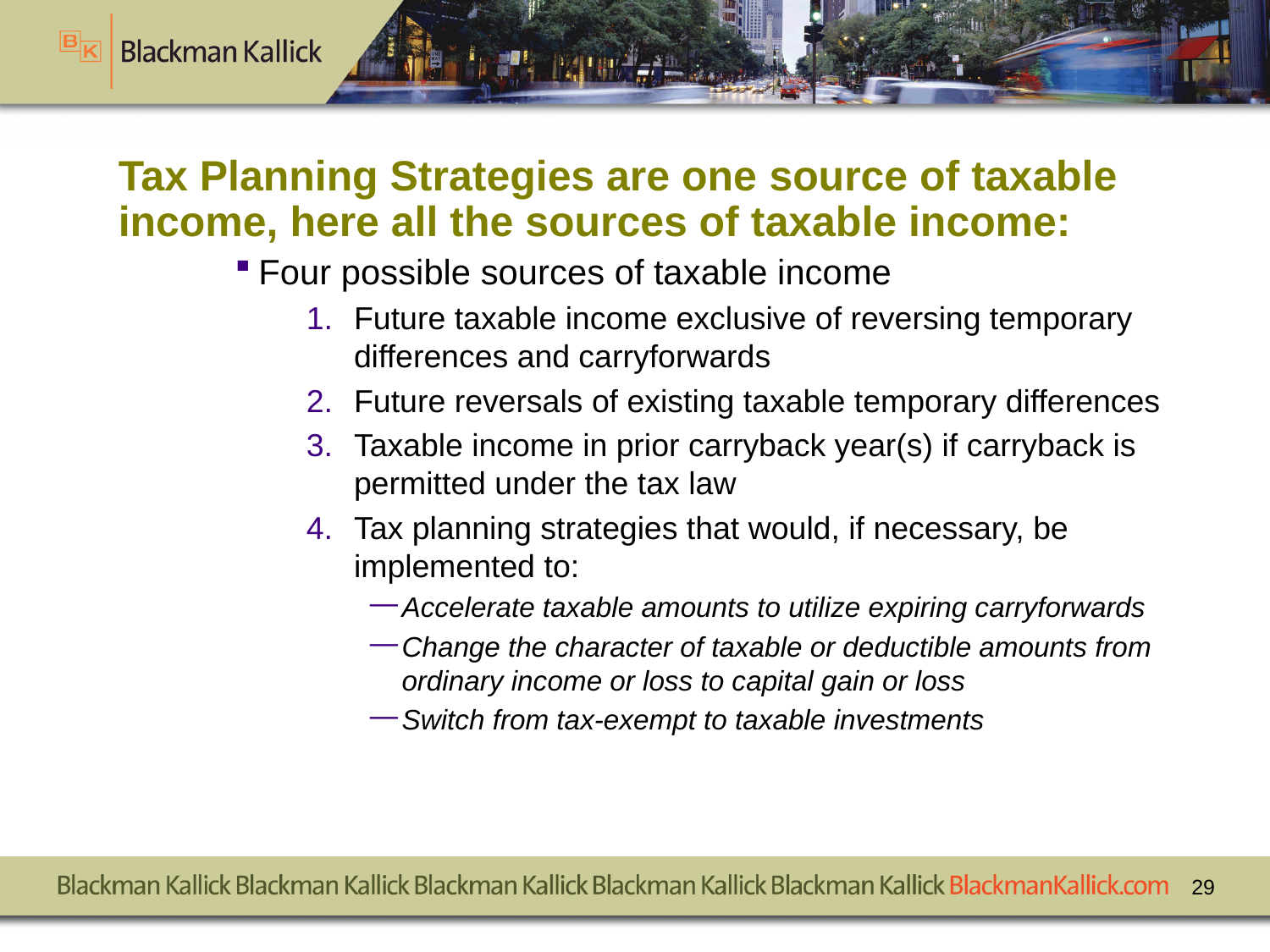

# Tax Planning Strategies are one source of taxable income, here all the sources of taxable income:
Four possible sources of taxable income
Future taxable income exclusive of reversing temporary differences and carryforwards
Future reversals of existing taxable temporary differences
Taxable income in prior carryback year(s) if carryback is permitted under the tax law
Tax planning strategies that would, if necessary, be implemented to:
Accelerate taxable amounts to utilize expiring carryforwards
Change the character of taxable or deductible amounts from ordinary income or loss to capital gain or loss
Switch from tax-exempt to taxable investments